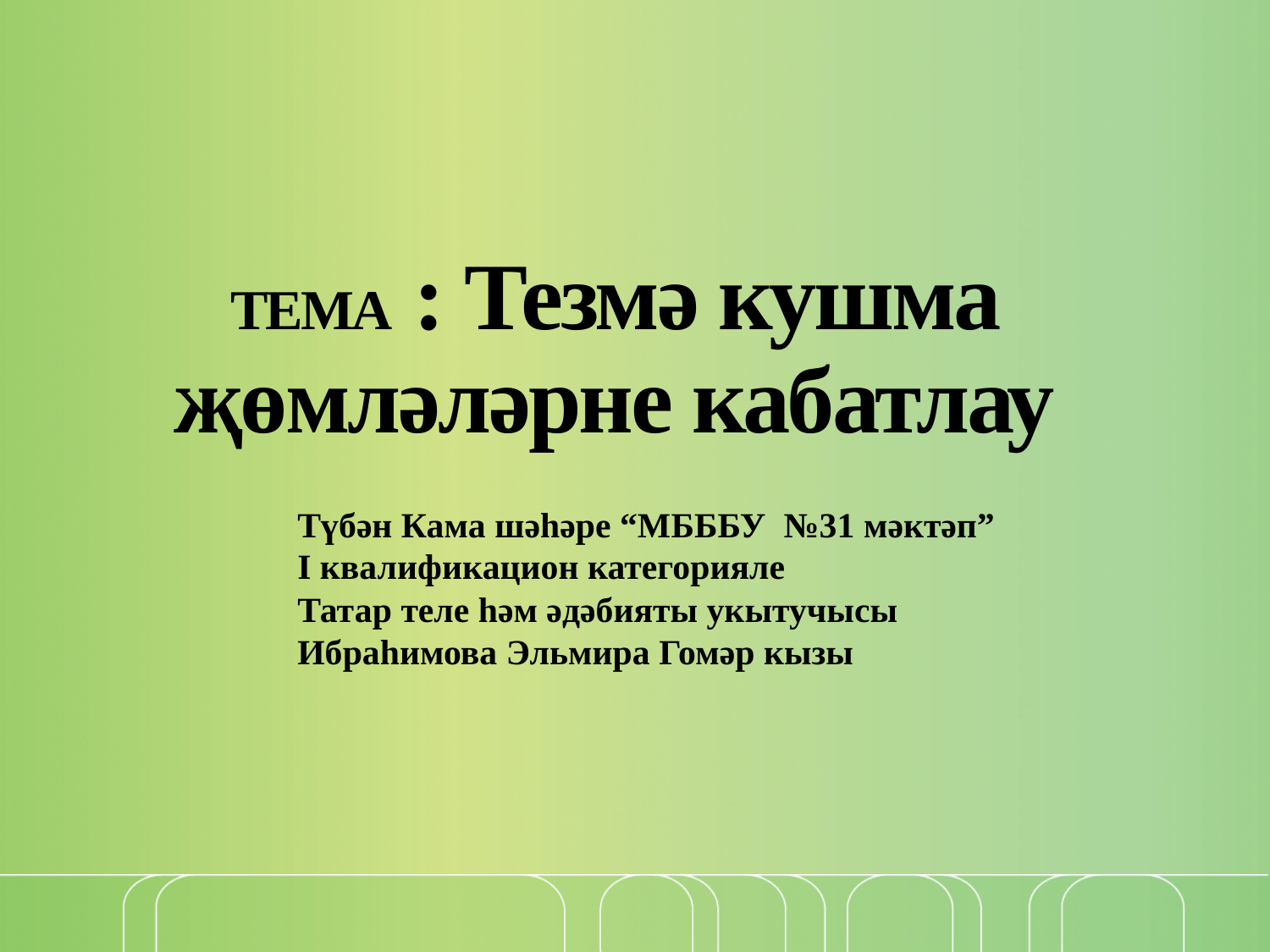

# ТЕМА : Тезмә кушма җөмләләрне кабатлау
Түбән Кама шәһәре “МБББУ  №31 мәктәп”
I квалификацион категорияле
Татар теле һәм әдәбияты укытучысы
Ибраһимова Эльмира Гомәр кызы